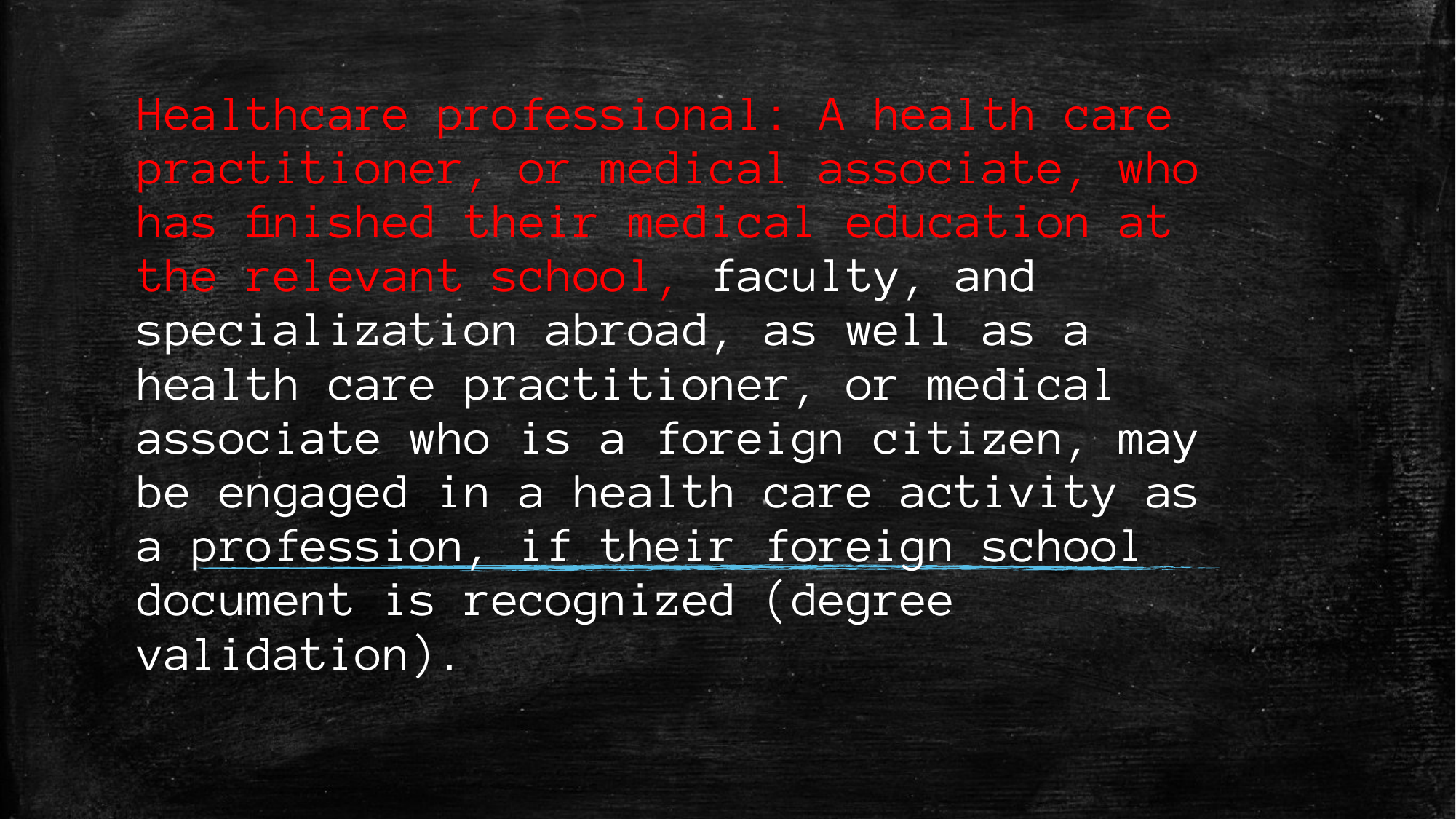

# Healthcare professional: A health care practitioner, or medical associate, who has ﬁnished their medical education at the relevant school, faculty, and specialization abroad, as well as a health care practitioner, or medical associate who is a foreign citizen, may be engaged in a health care activity as a profession, if their foreign school document is recognized (degree validation).